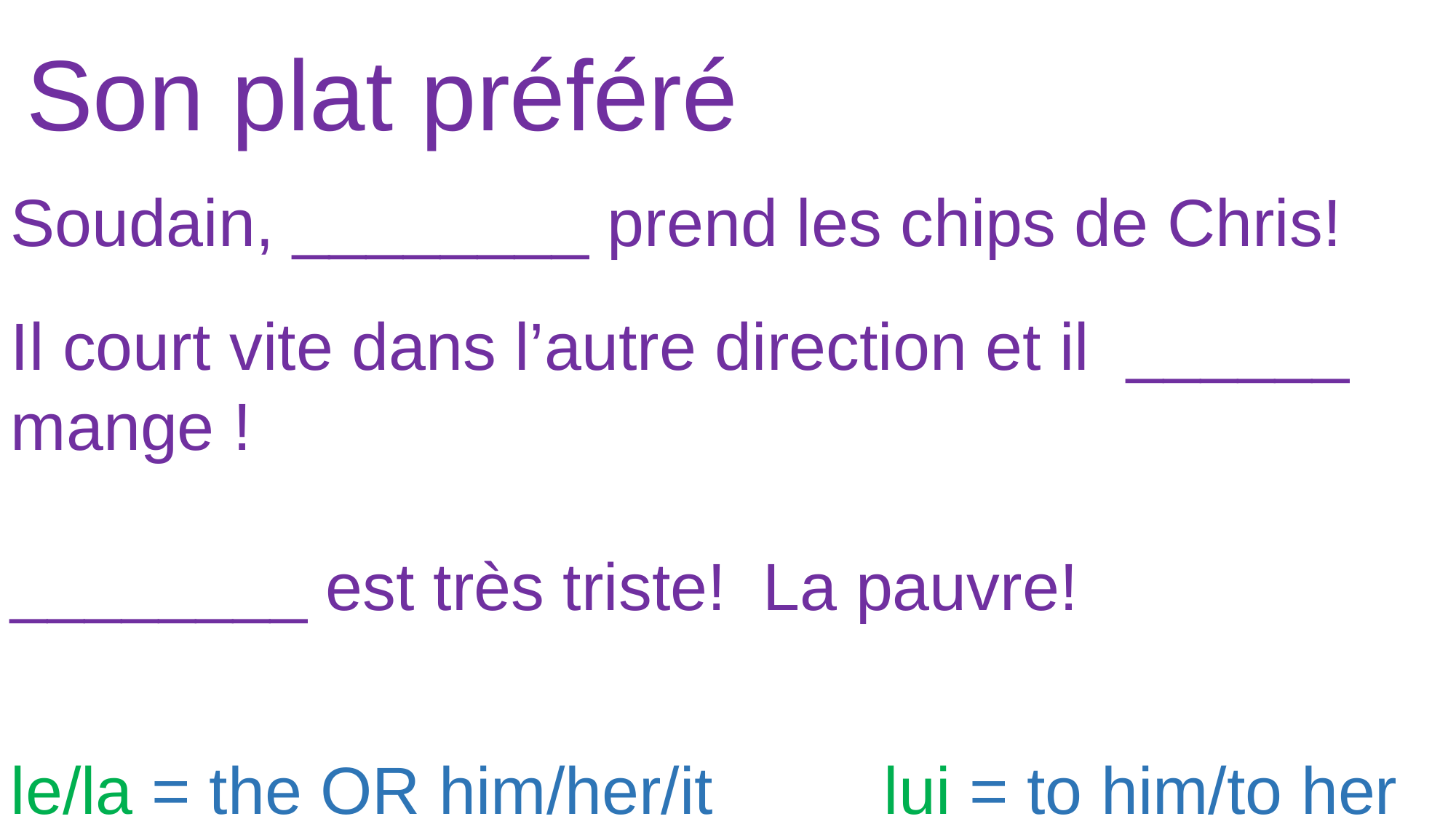

Son plat préféré
Soudain, ________ prend les chips de Chris!
Il court vite dans l’autre direction et il  ______ mange !

________ est très triste!  La pauvre!

le/la = the OR him/her/it		lui = to him/to her